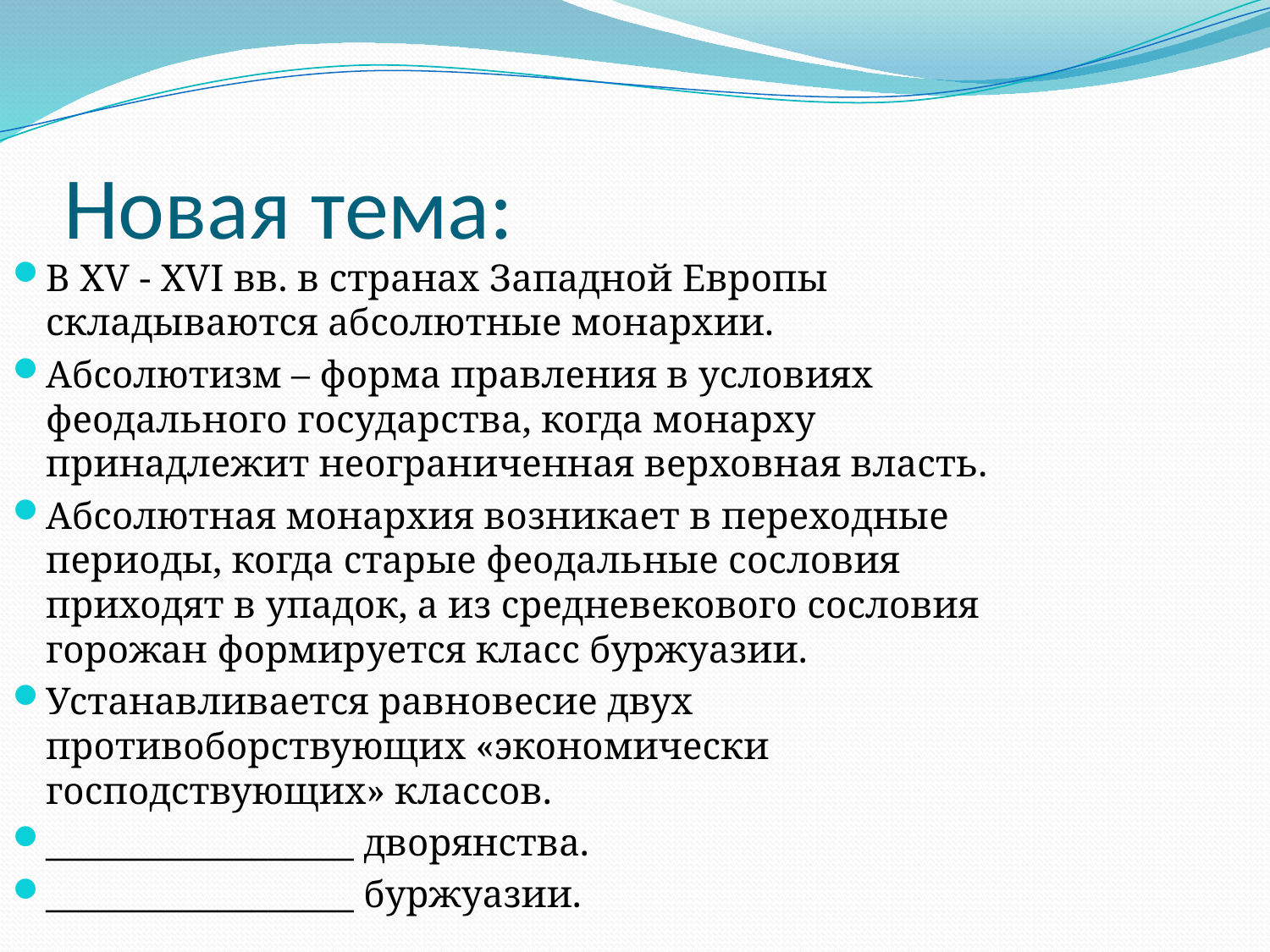

# Новая тема:
В XV - XVI вв. в странах Западной Европы складываются абсолютные монархии.
Абсолютизм – форма правления в условиях феодального государства, когда монарху принадлежит неограниченная верховная власть.
Абсолютная монархия возникает в переходные периоды, когда старые феодальные сословия приходят в упадок, а из средневекового сословия горожан формируется класс буржуазии.
Устанавливается равновесие двух противоборствующих «экономически господствующих» классов.
__________________ дворянства.
__________________ буржуазии.